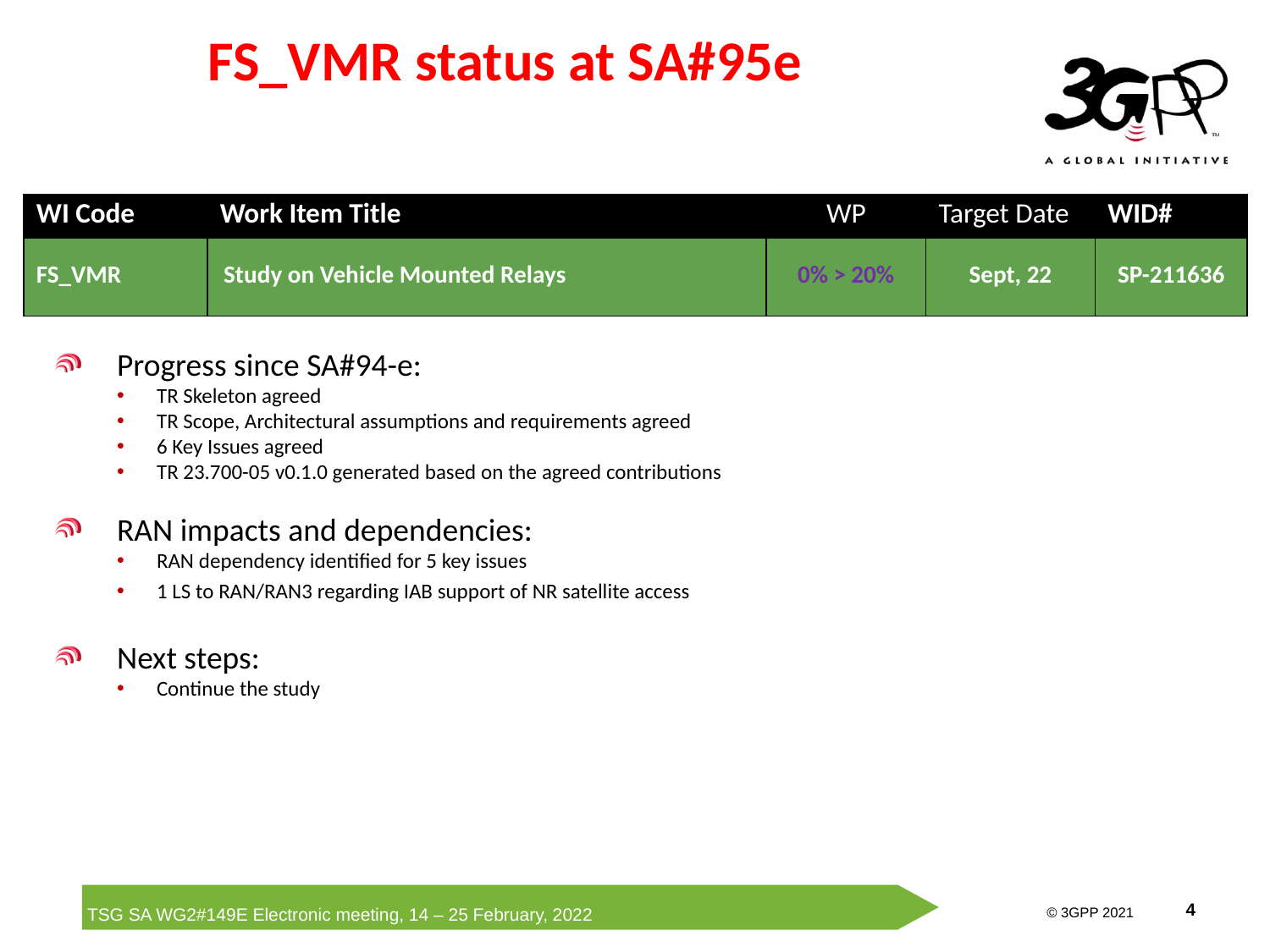

# FS_VMR status at SA#95e
| WI Code | Work Item Title | WP | Target Date | WID# |
| --- | --- | --- | --- | --- |
| FS\_VMR | Study on Vehicle Mounted Relays | 0% > 20% | Sept, 22 | SP-211636 |
Progress since SA#94-e:
TR Skeleton agreed
TR Scope, Architectural assumptions and requirements agreed
6 Key Issues agreed
TR 23.700-05 v0.1.0 generated based on the agreed contributions

RAN impacts and dependencies:
RAN dependency identified for 5 key issues
1 LS to RAN/RAN3 regarding IAB support of NR satellite access

Next steps:
Continue the study